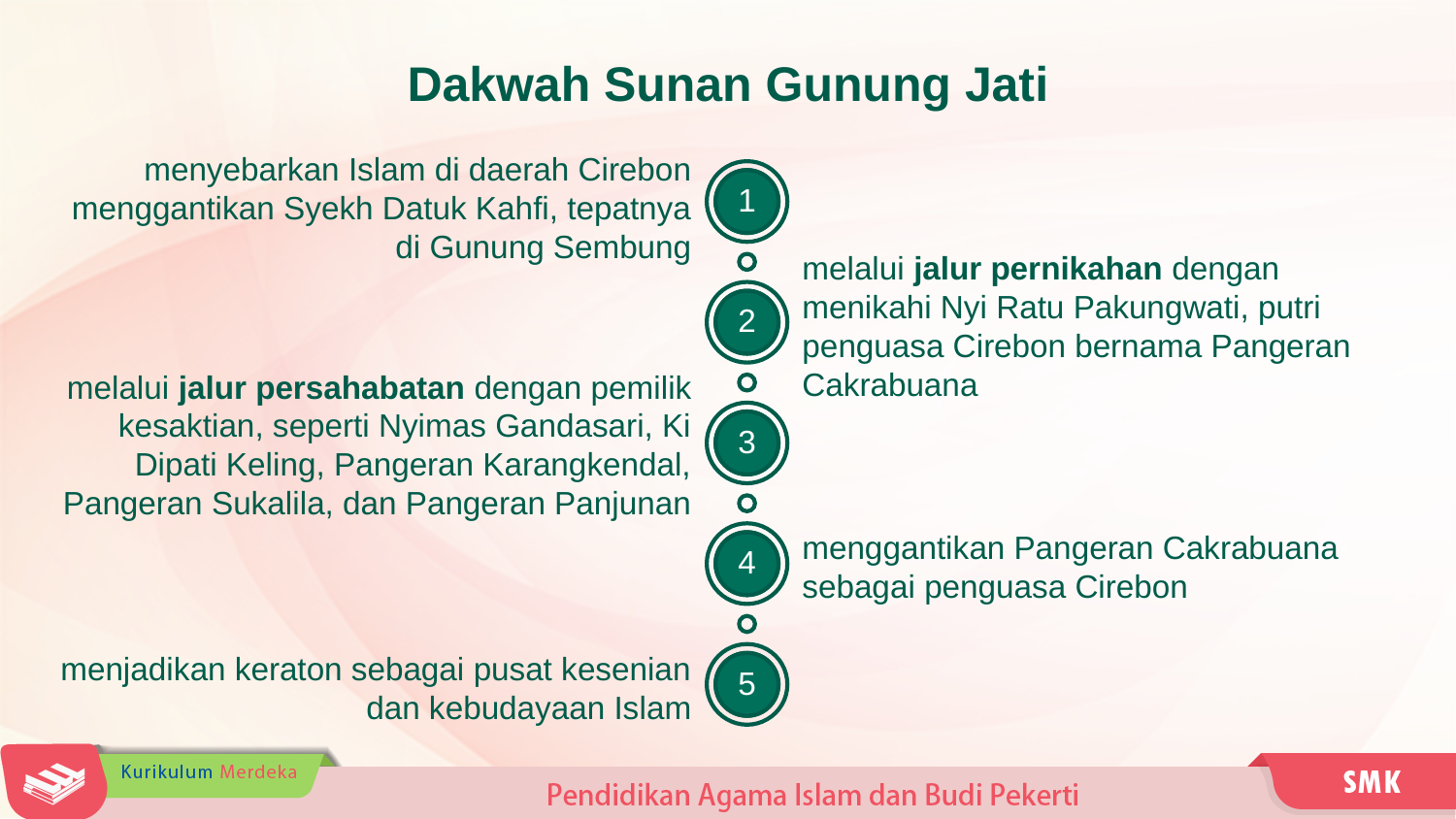

Dakwah Sunan Gunung Jati
menyebarkan Islam di daerah Cirebon menggantikan Syekh Datuk Kahfi, tepatnya di Gunung Sembung

1

melalui jalur pernikahan dengan menikahi Nyi Ratu Pakungwati, putri penguasa Cirebon bernama Pangeran Cakrabuana

2
melalui jalur persahabatan dengan pemilik kesaktian, seperti Nyimas Gandasari, Ki Dipati Keling, Pangeran Karangkendal, Pangeran Sukalila, dan Pangeran Panjunan

3

menggantikan Pangeran Cakrabuana sebagai penguasa Cirebon

4

menjadikan keraton sebagai pusat kesenian dan kebudayaan Islam
5